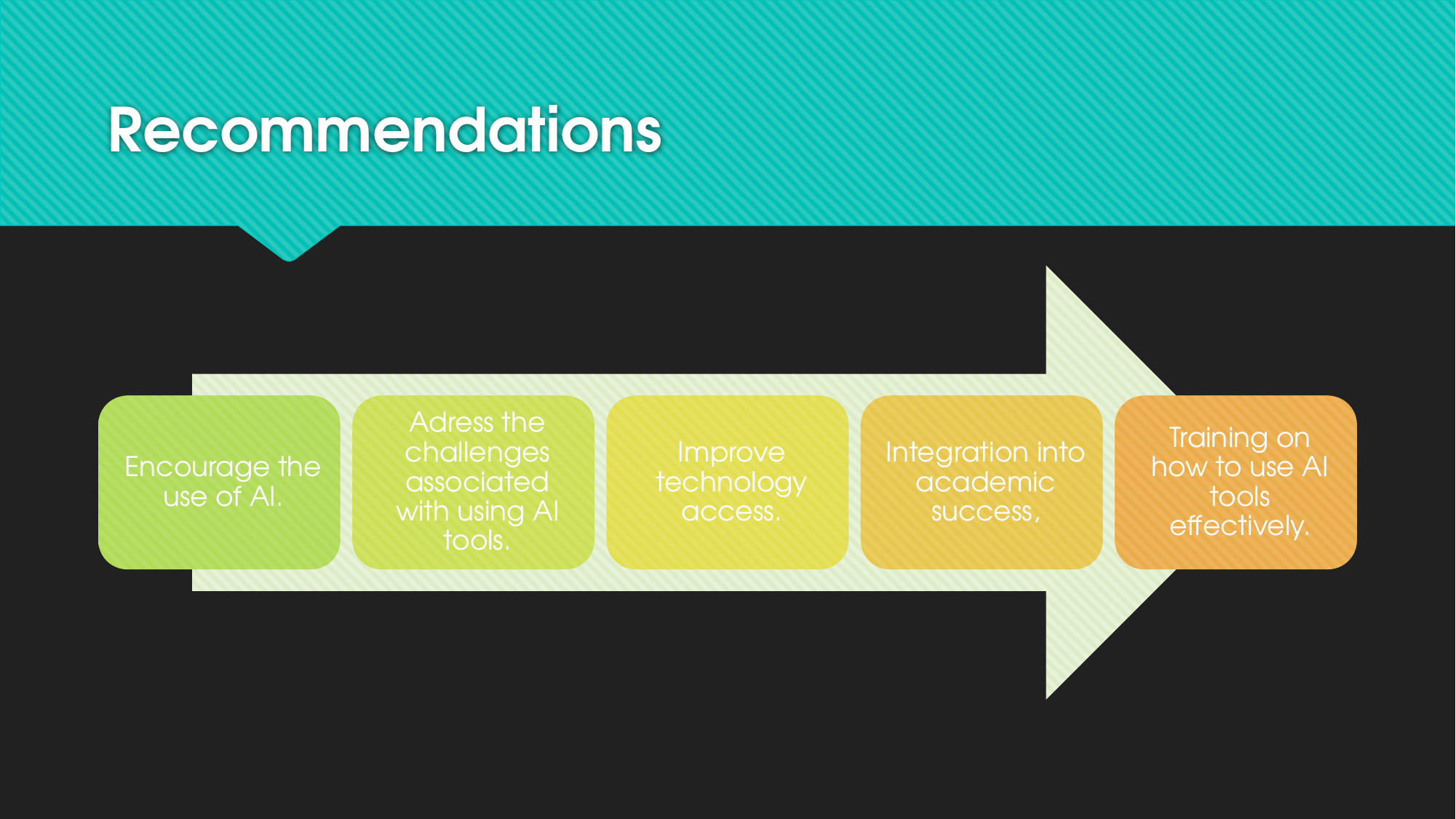

# Recommendations
Encourage the use of AI.
Adress the challenges associated with using AI tools.
Improve technology access.
Integration into academic success,
Training on how to use AI tools effectively.